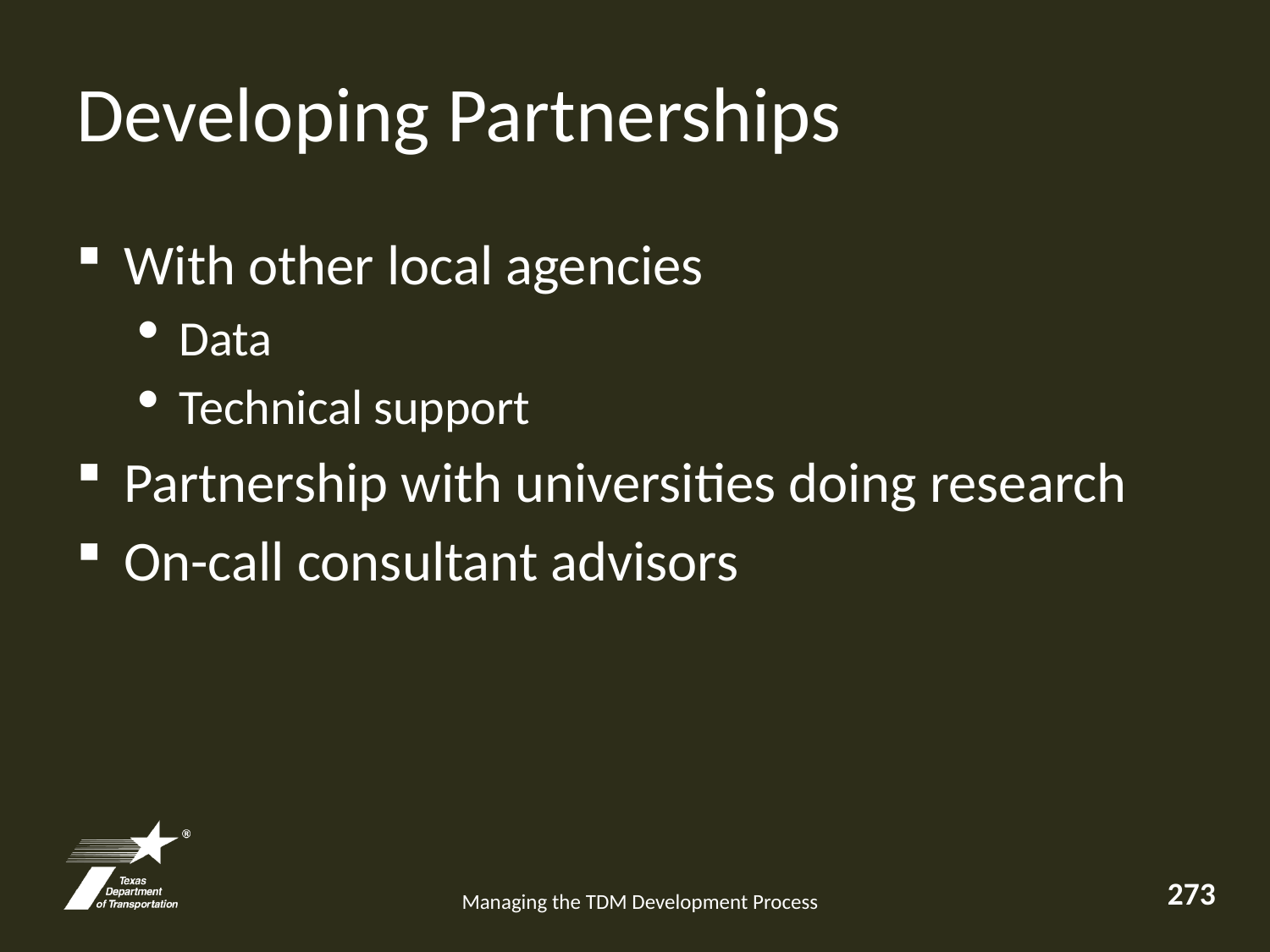

# Developing Partnerships
With other local agencies
Data
Technical support
Partnership with universities doing research
On-call consultant advisors